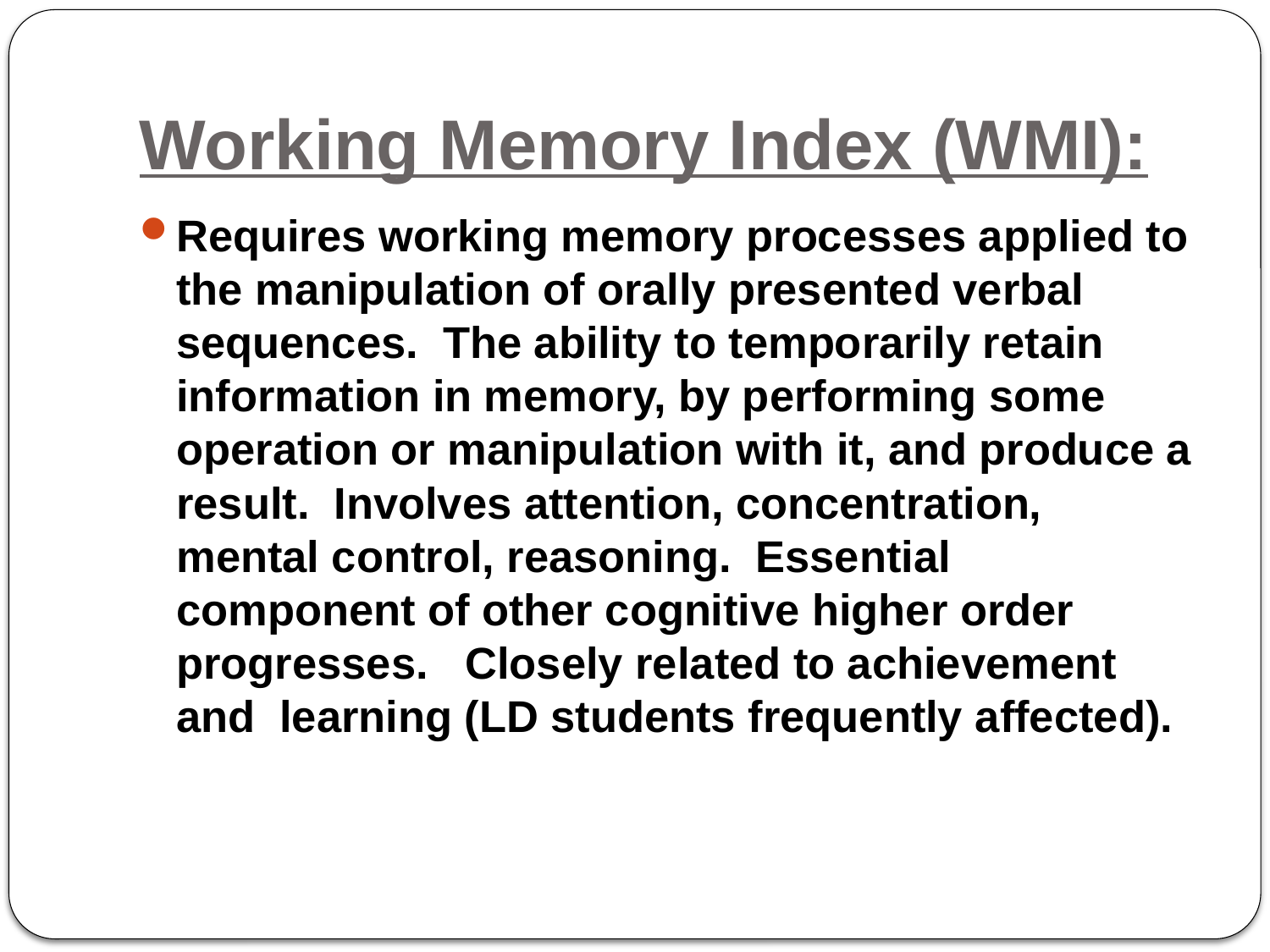

# Working Memory Index (WMI):
Requires working memory processes applied to the manipulation of orally presented verbal sequences.  The ability to temporarily retain information in memory, by performing some operation or manipulation with it, and produce a result.  Involves attention, concentration, mental control, reasoning.  Essential component of other cognitive higher order progresses.   Closely related to achievement  and  learning (LD students frequently affected).